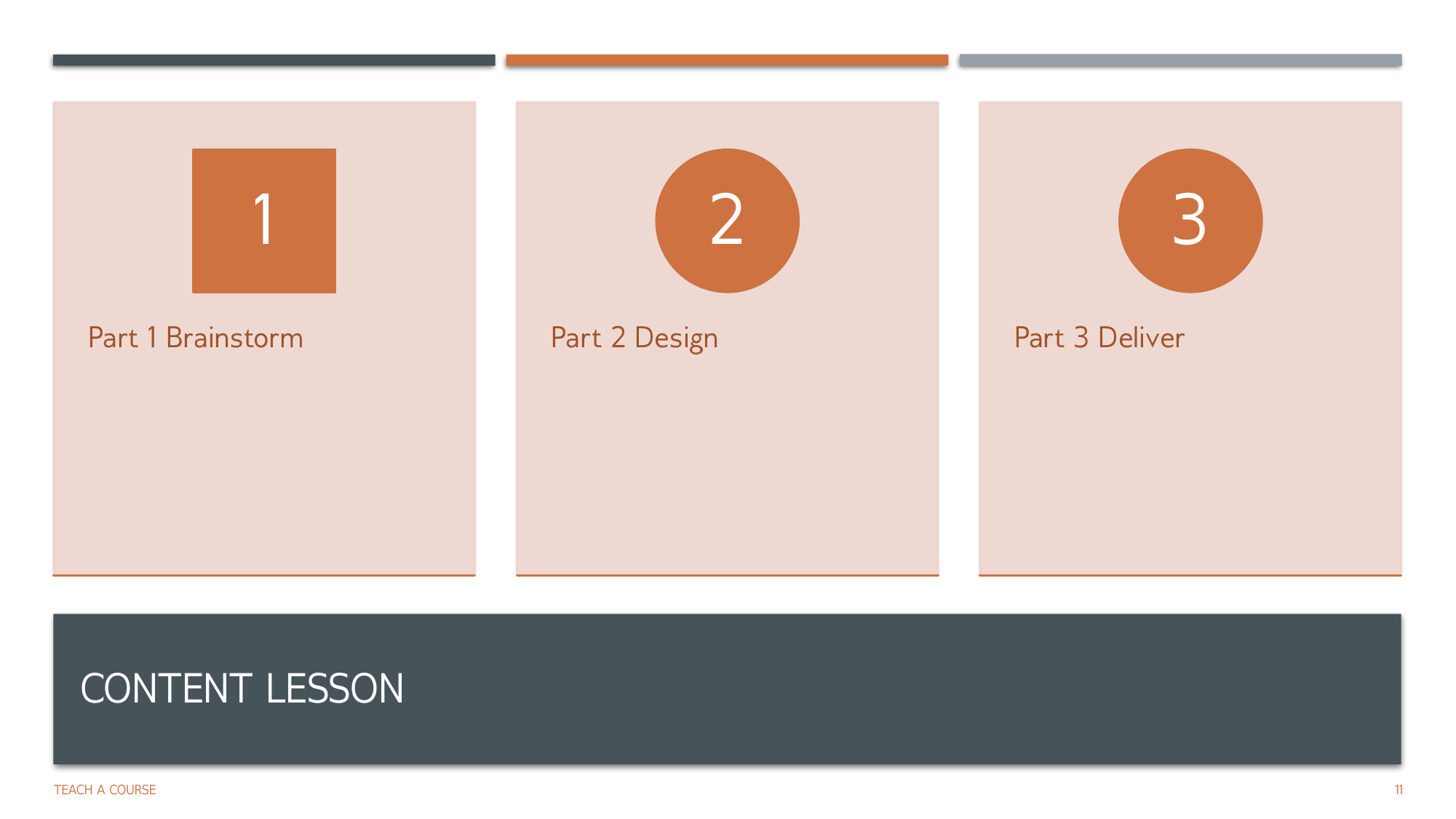

Part 1 Brainstorm
1
Part 2 Design
2
Part 3 Deliver
3

# Content lesson
Teach a Course
11